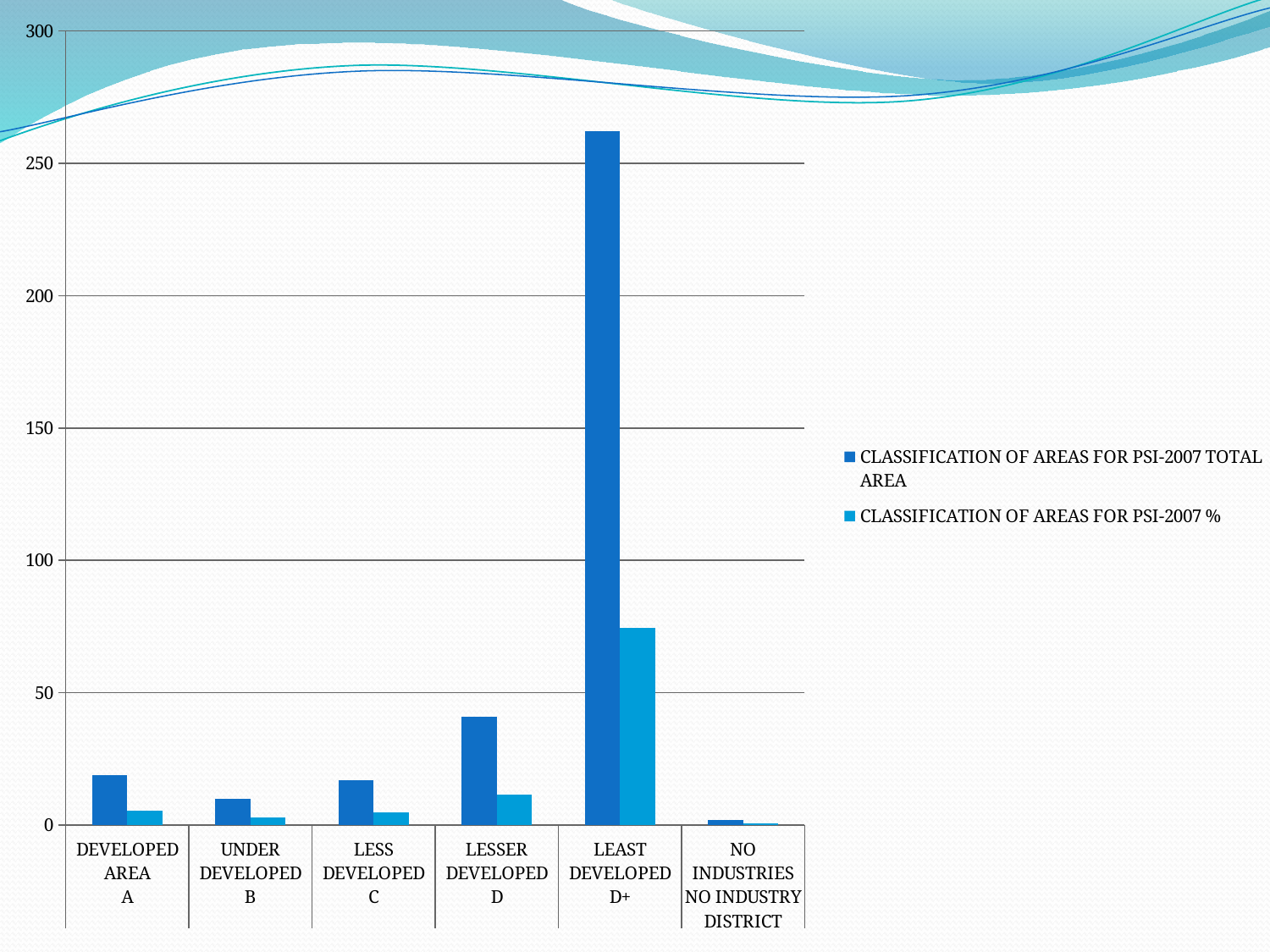

### Chart

| Category | CLASSIFICATION OF AREAS FOR PSI-2007 TOTAL AREA | CLASSIFICATION OF AREAS FOR PSI-2007 % |
|---|---|---|
| DEVELOPED AREA | 19.0 | 5.4131054131054075 |
| UNDER DEVELOPED | 10.0 | 2.8490028490028467 |
| LESS DEVELOPED | 17.0 | 4.843304843304843 |
| LESSER DEVELOPED | 41.0 | 11.680911680911603 |
| LEAST DEVELOPED | 262.0 | 74.64387464387464 |
| NO INDUSTRIES | 2.0 | 0.5698005698005696 |